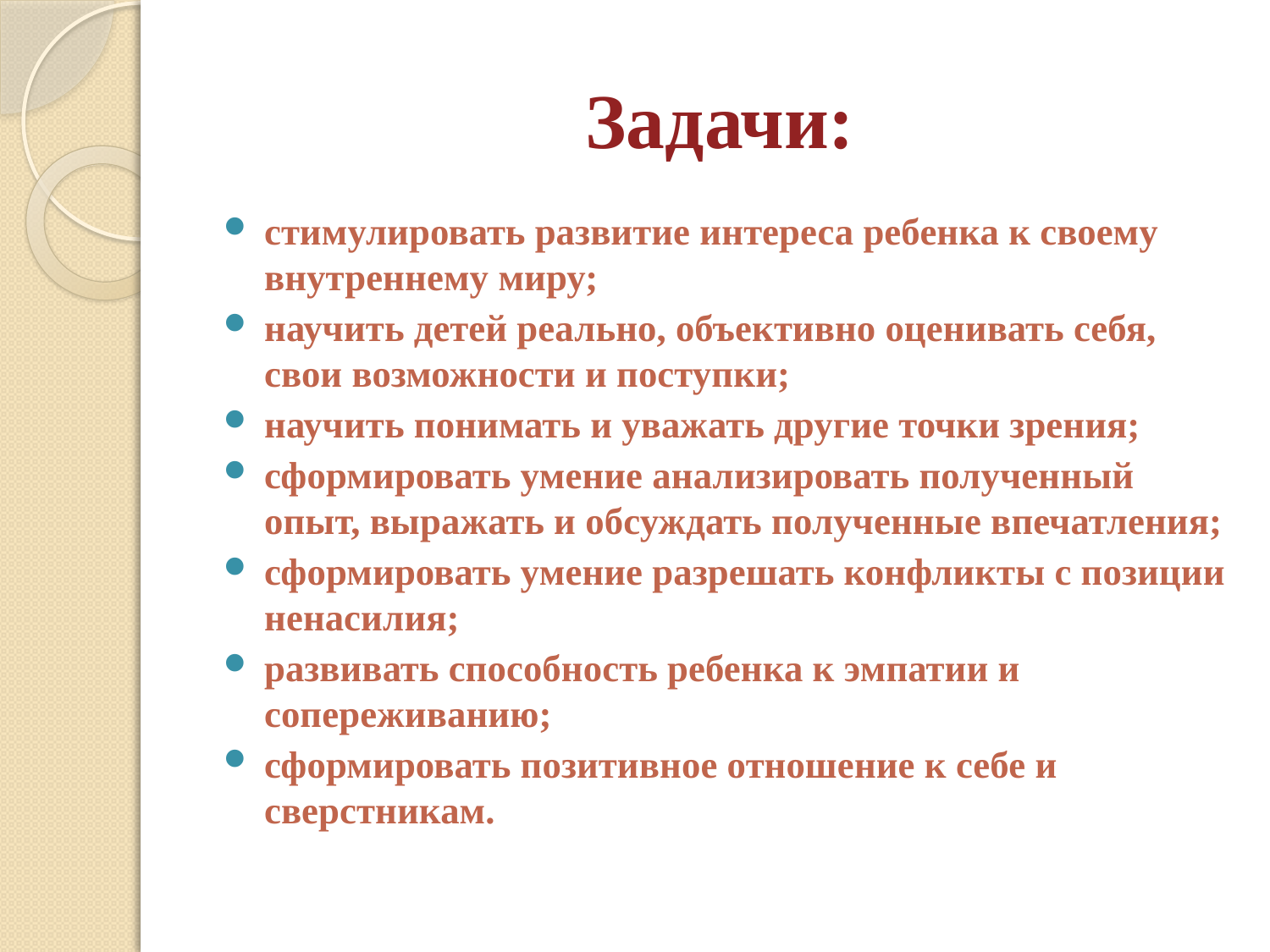

# Задачи:
стимулировать развитие интереса ребенка к своему внутреннему миру;
научить детей реально, объективно оценивать себя, свои возможности и поступки;
научить понимать и уважать другие точки зрения;
сформировать умение анализировать полученный опыт, выражать и обсуждать полученные впечатления;
сформировать умение разрешать конфликты с позиции ненасилия;
развивать способность ребенка к эмпатии и сопереживанию;
сформировать позитивное отношение к себе и сверстникам.